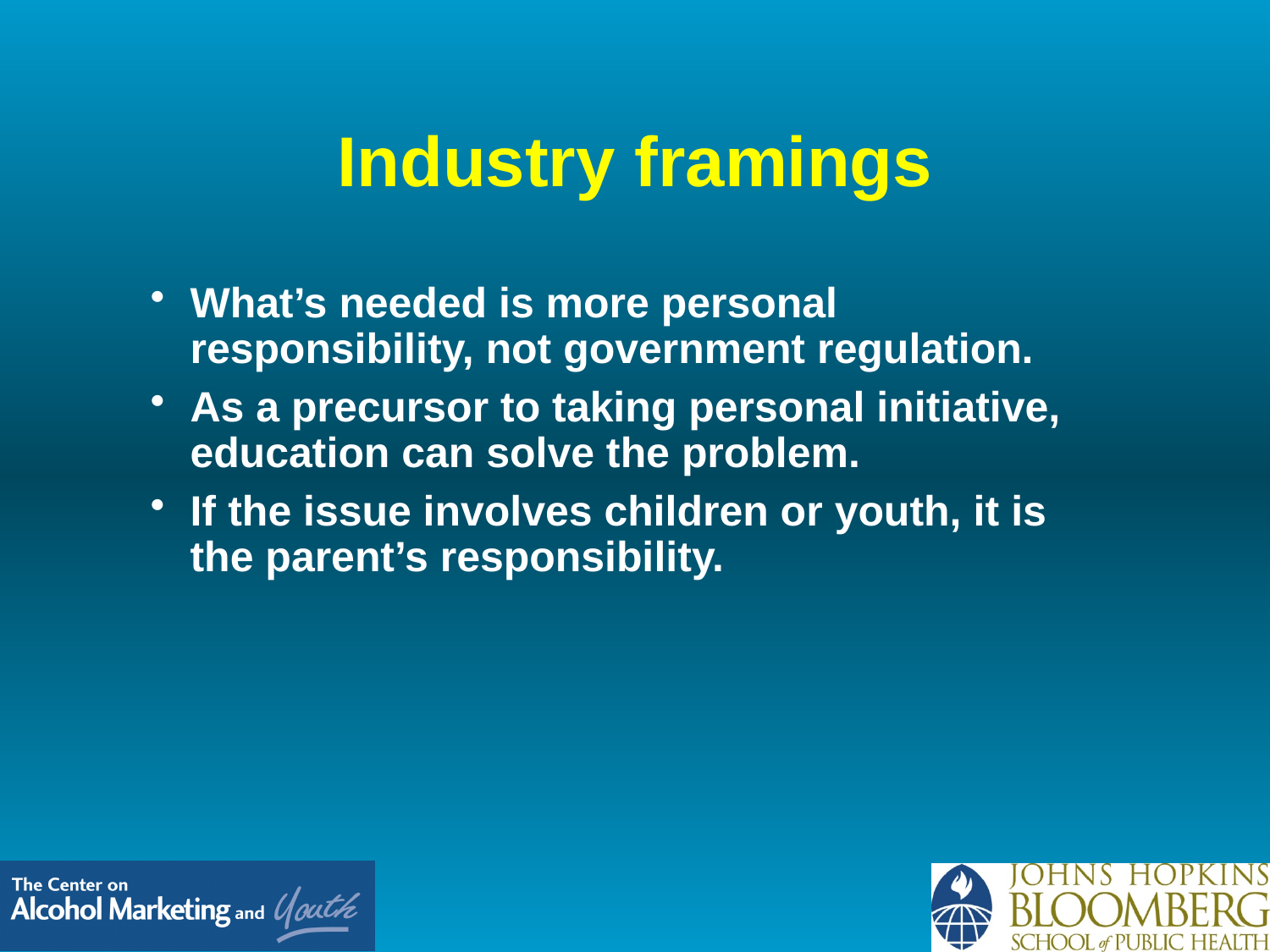

# Industry framings
What’s needed is more personal responsibility, not government regulation.
As a precursor to taking personal initiative, education can solve the problem.
If the issue involves children or youth, it is the parent’s responsibility.